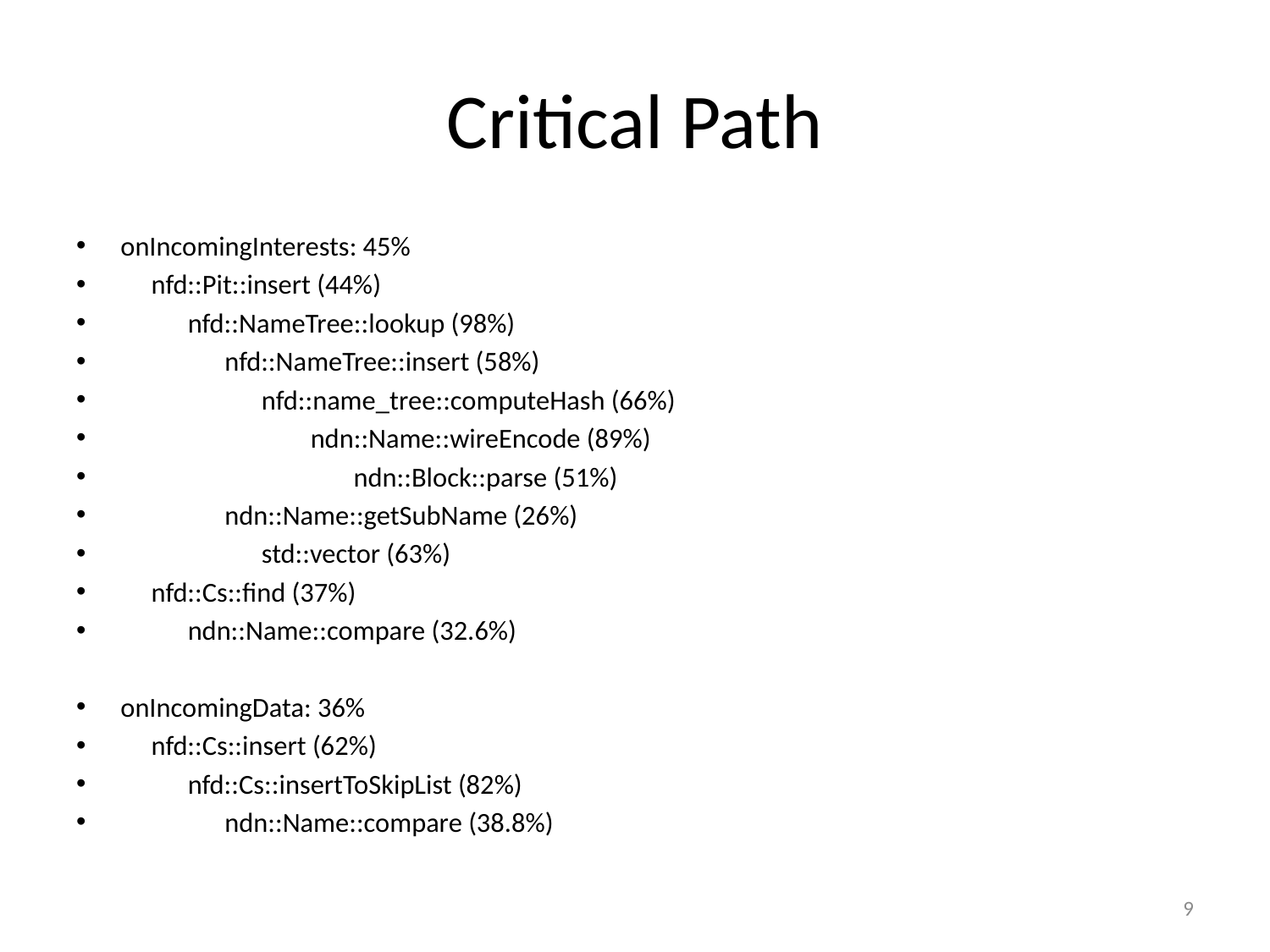

# Critical Path
onIncomingInterests: 45%
     nfd::Pit::insert (44%)
           nfd::NameTree::lookup (98%)
                 nfd::NameTree::insert (58%)
                       nfd::name_tree::computeHash (66%)
                               ndn::Name::wireEncode (89%)
                                      ndn::Block::parse (51%)
                 ndn::Name::getSubName (26%)
                       std::vector (63%)
     nfd::Cs::find (37%)
           ndn::Name::compare (32.6%)

onIncomingData: 36%
     nfd::Cs::insert (62%)
           nfd::Cs::insertToSkipList (82%)
                 ndn::Name::compare (38.8%)

9